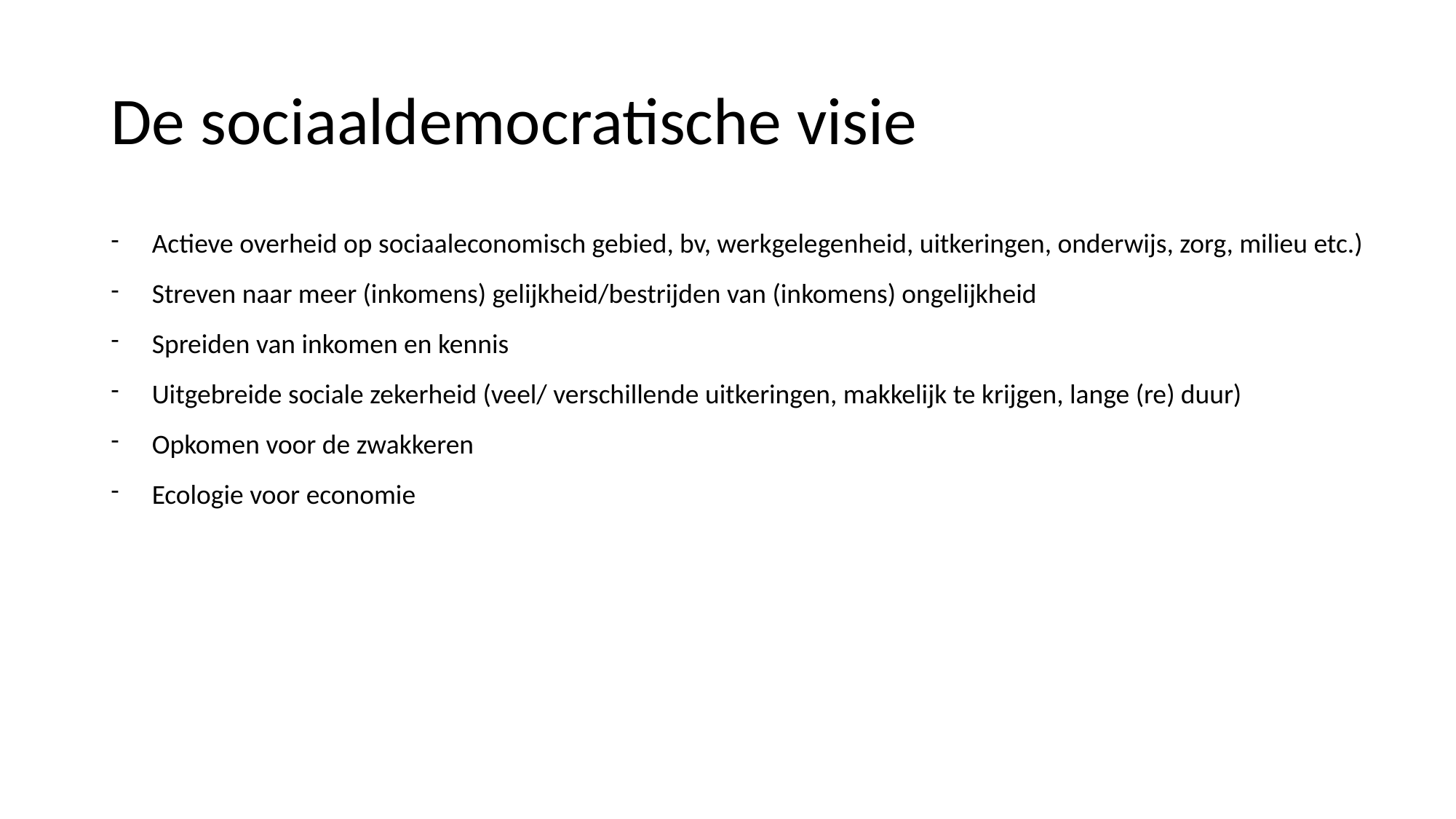

# De sociaaldemocratische visie
Actieve overheid op sociaaleconomisch gebied, bv, werkgelegenheid, uitkeringen, onderwijs, zorg, milieu etc.)
Streven naar meer (inkomens) gelijkheid/bestrijden van (inkomens) ongelijkheid
Spreiden van inkomen en kennis
Uitgebreide sociale zekerheid (veel/ verschillende uitkeringen, makkelijk te krijgen, lange (re) duur)
Opkomen voor de zwakkeren
Ecologie voor economie